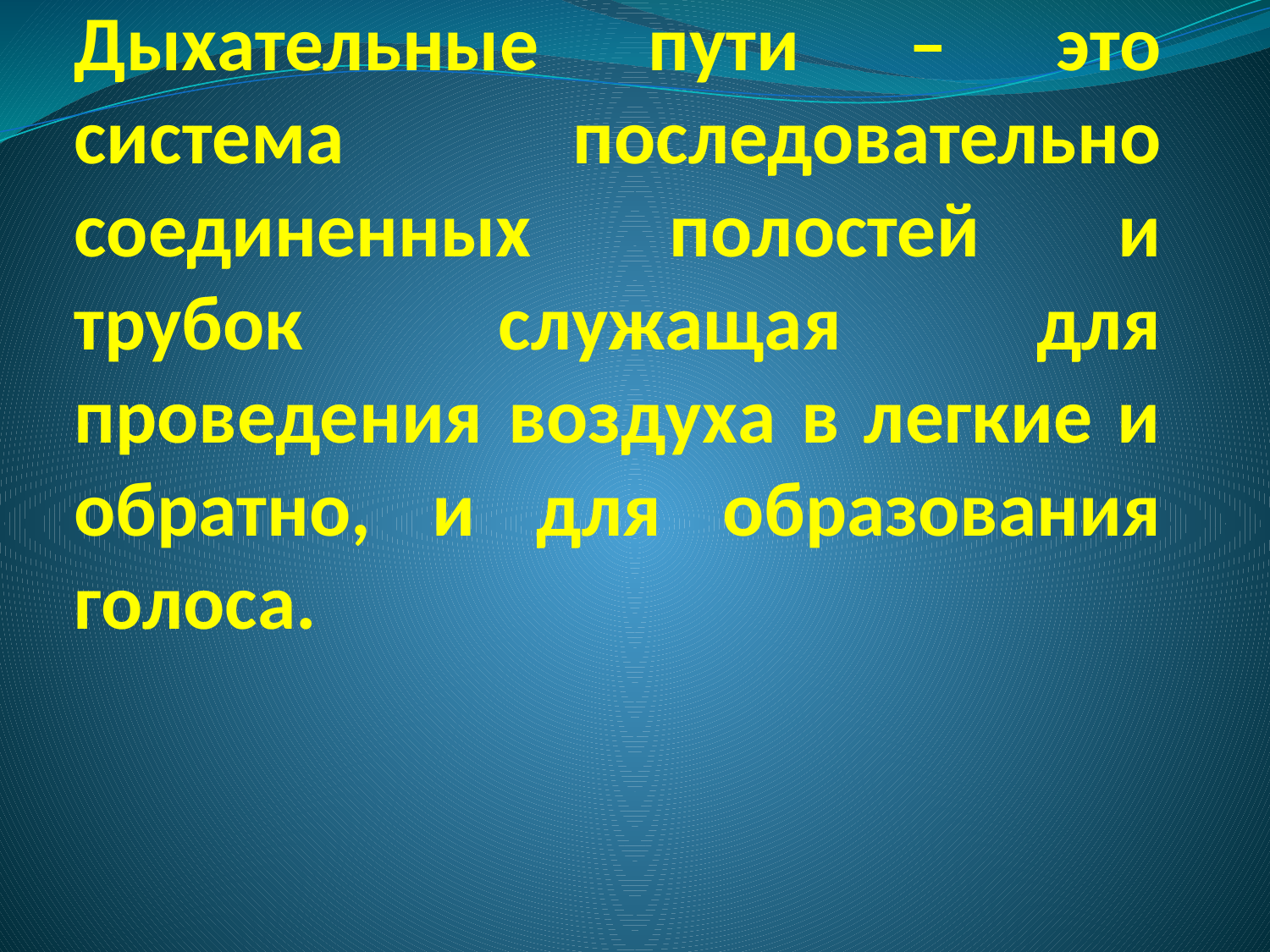

# Дыхательные пути – это система последовательно соединенных полостей и трубок служащая для проведения воздуха в легкие и обратно, и для образования голоса.